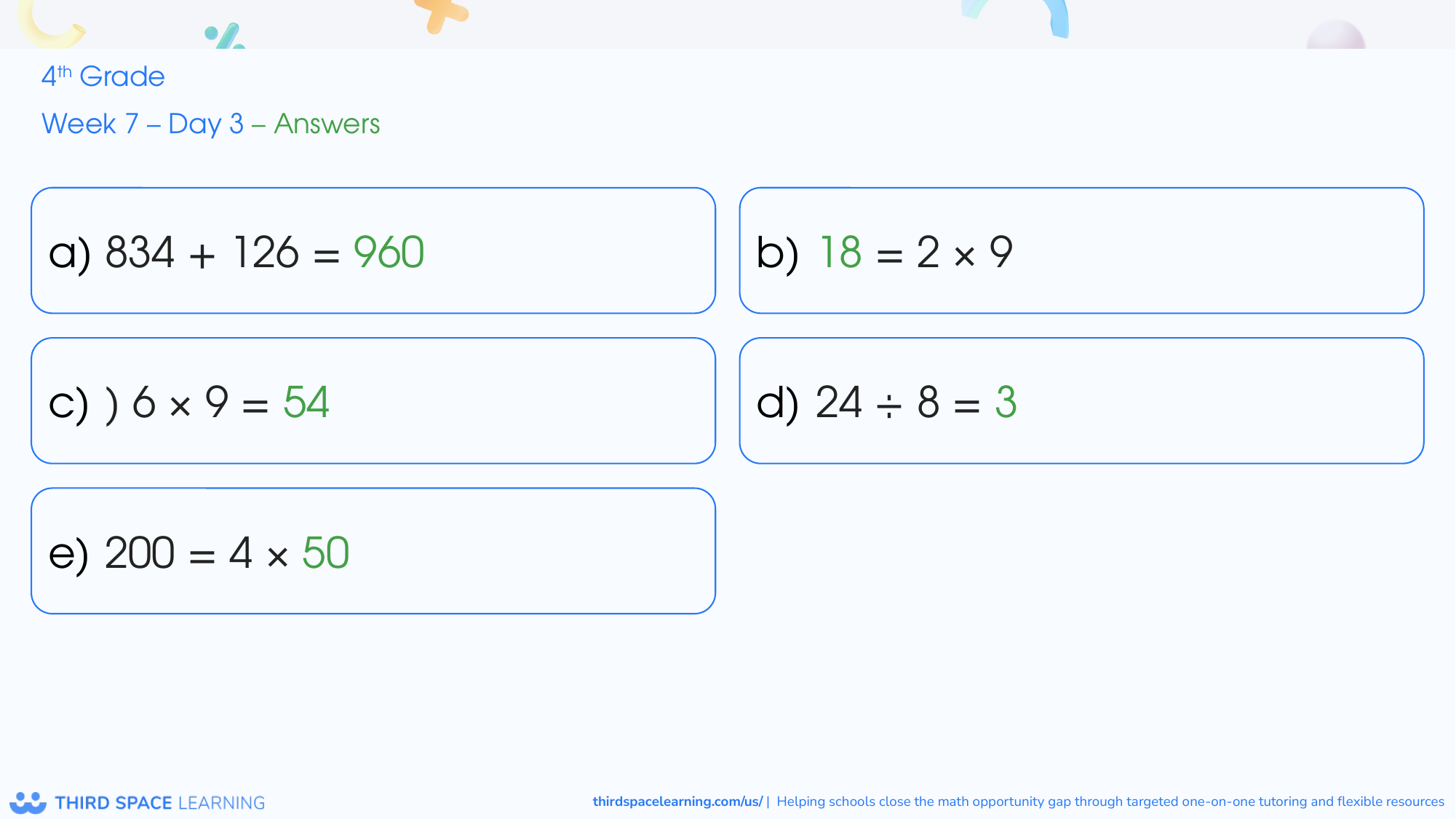

4th Grade
Week 7 – Day 3 – Answers
834 + 126 = 960
18 = 2 × 9
) 6 × 9 = 54
24 ÷ 8 = 3
200 = 4 × 50